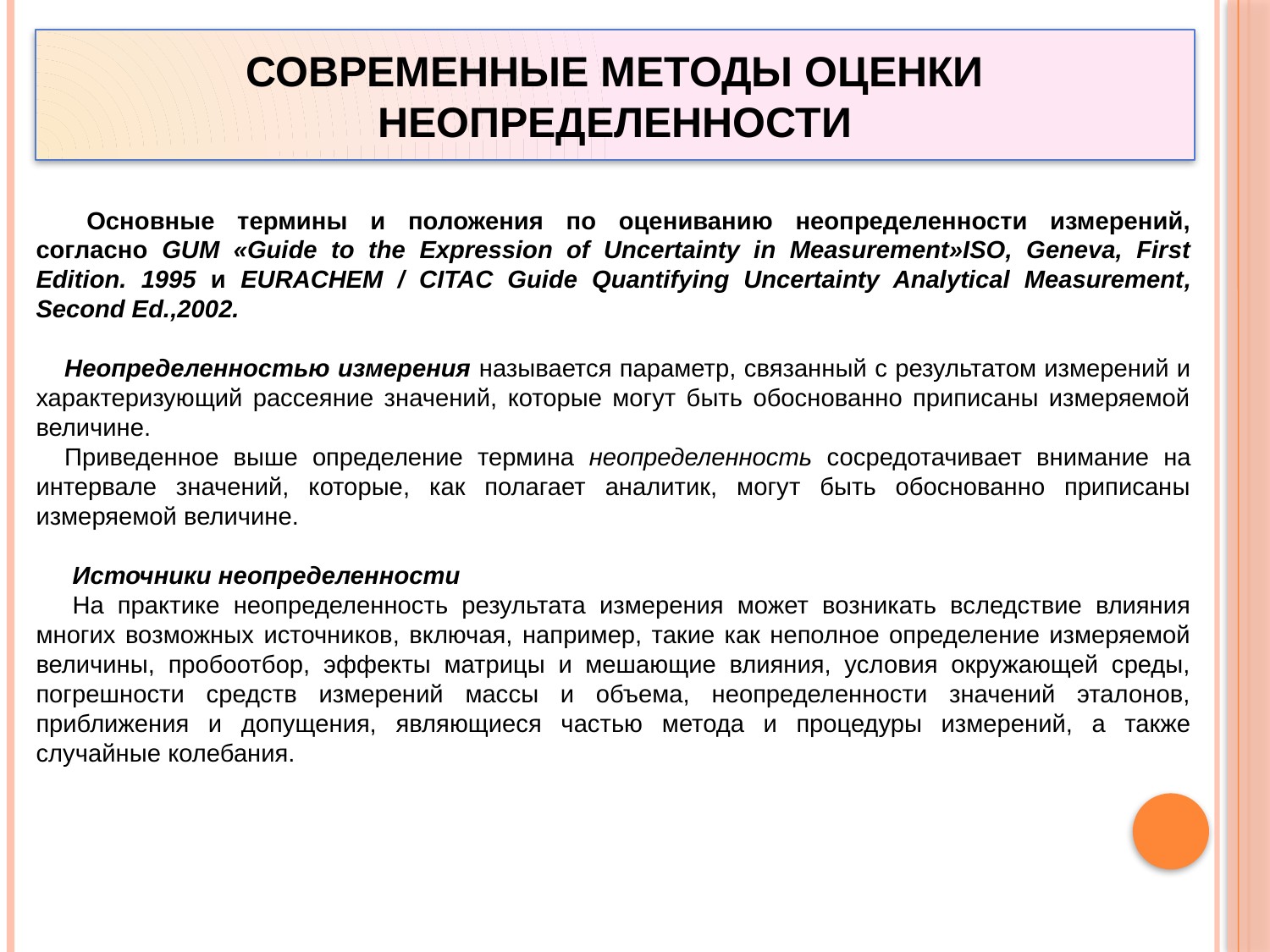

# Современные методы оценки неопределенности
Основные термины и положения по оцениванию неопределенности измерений, согласно GUM «Guide to the Expression of Uncertainty in Measurement»ISO, Geneva, First Edition. 1995 и EURACHEM / CITAC Guide Quantifying Uncertainty Analytical Measurement, Second Ed.,2002.

Неопределенностью измерения называется параметр, связанный с результатом измерений и характеризующий рассеяние значений, которые могут быть обоснованно приписаны измеряемой величине.
Приведенное выше определение термина неопределенность сосредотачивает внимание на интервале значений, которые, как полагает аналитик, могут быть обоснованно приписаны измеряемой величине.

Источники неопределенности
На практике неопределенность результата измерения может возникать вследствие влияния многих возможных источников, включая, например, такие как неполное определение измеряемой величины, пробоотбор, эффекты матрицы и мешающие влияния, условия окружающей среды, погрешности средств измерений массы и объема, неопределенности значений эталонов, приближения и допущения, являющиеся частью метода и процедуры измерений, а также случайные колебания.